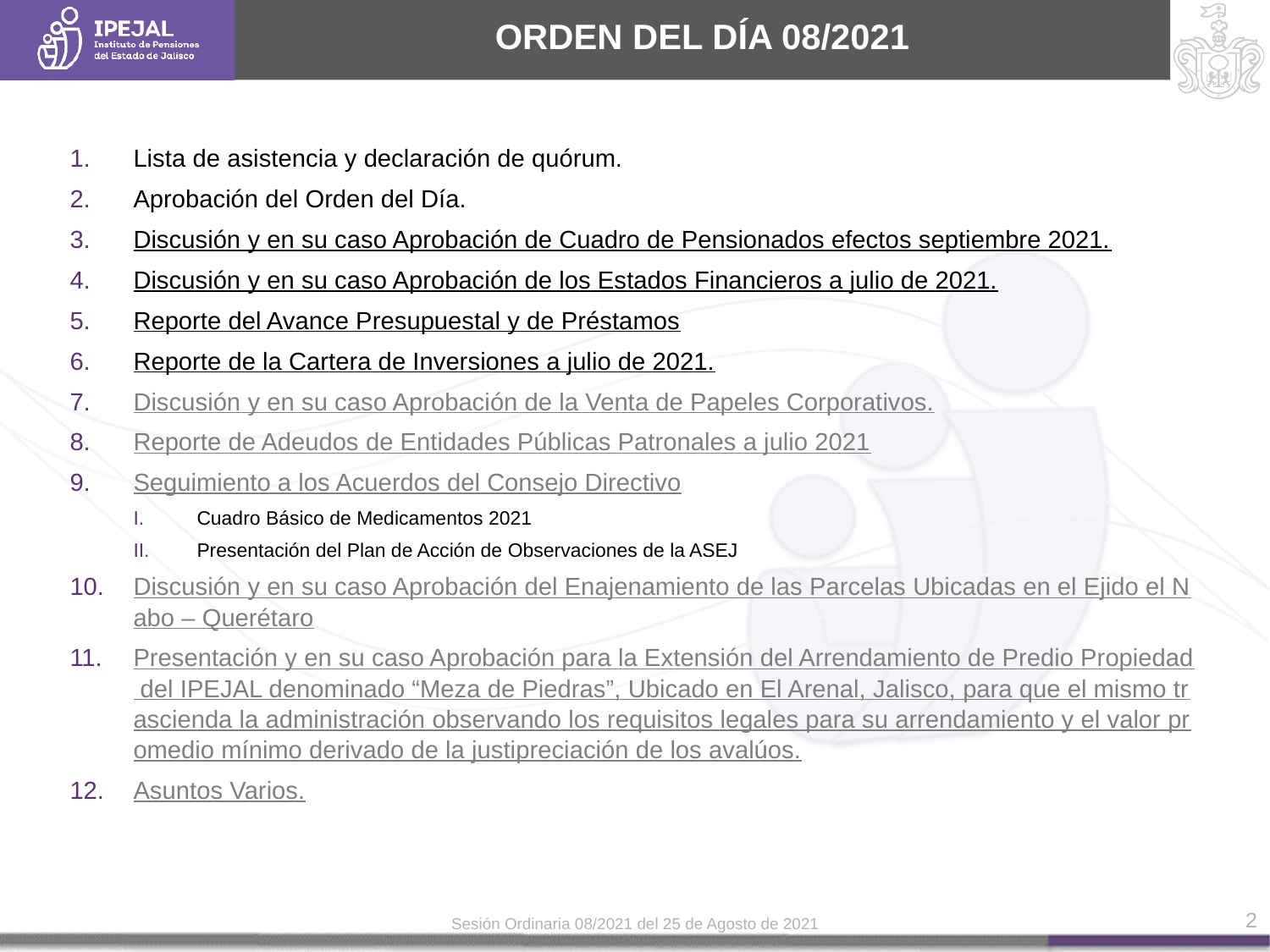

# ORDEN DEL DÍA 08/2021
Lista de asistencia y declaración de quórum.
Aprobación del Orden del Día.
Discusión y en su caso Aprobación de Cuadro de Pensionados efectos septiembre 2021.
Discusión y en su caso Aprobación de los Estados Financieros a julio de 2021.
Reporte del Avance Presupuestal y de Préstamos
Reporte de la Cartera de Inversiones a julio de 2021.
Discusión y en su caso Aprobación de la Venta de Papeles Corporativos.
Reporte de Adeudos de Entidades Públicas Patronales a julio 2021
Seguimiento a los Acuerdos del Consejo Directivo
Cuadro Básico de Medicamentos 2021
Presentación del Plan de Acción de Observaciones de la ASEJ
Discusión y en su caso Aprobación del Enajenamiento de las Parcelas Ubicadas en el Ejido el Nabo – Querétaro
Presentación y en su caso Aprobación para la Extensión del Arrendamiento de Predio Propiedad del IPEJAL denominado “Meza de Piedras”, Ubicado en El Arenal, Jalisco, para que el mismo trascienda la administración observando los requisitos legales para su arrendamiento y el valor promedio mínimo derivado de la justipreciación de los avalúos.
Asuntos Varios.
2
Sesión Ordinaria 08/2021 del 25 de Agosto de 2021